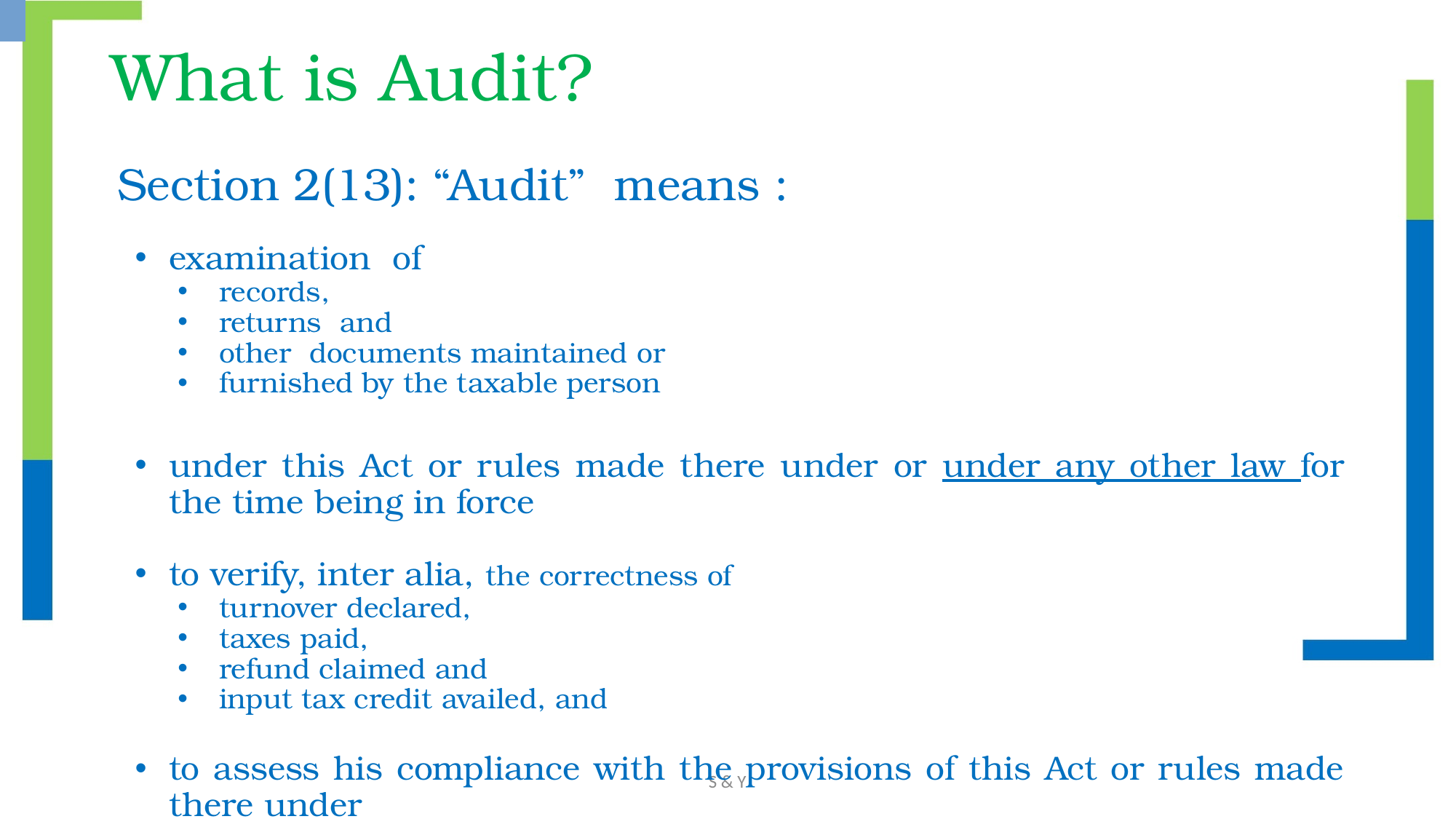

# What is Audit?
Section 2(13): “Audit”  means :

examination  of
records,
returns  and
other  documents maintained or
furnished by the taxable person

under this Act or rules made there under or under any other law for the time being in force

to verify, inter alia, the correctness of
turnover declared,
taxes paid,
refund claimed and
input tax credit availed, and

to assess his compliance with the provisions of this Act or rules made there under

S & Y